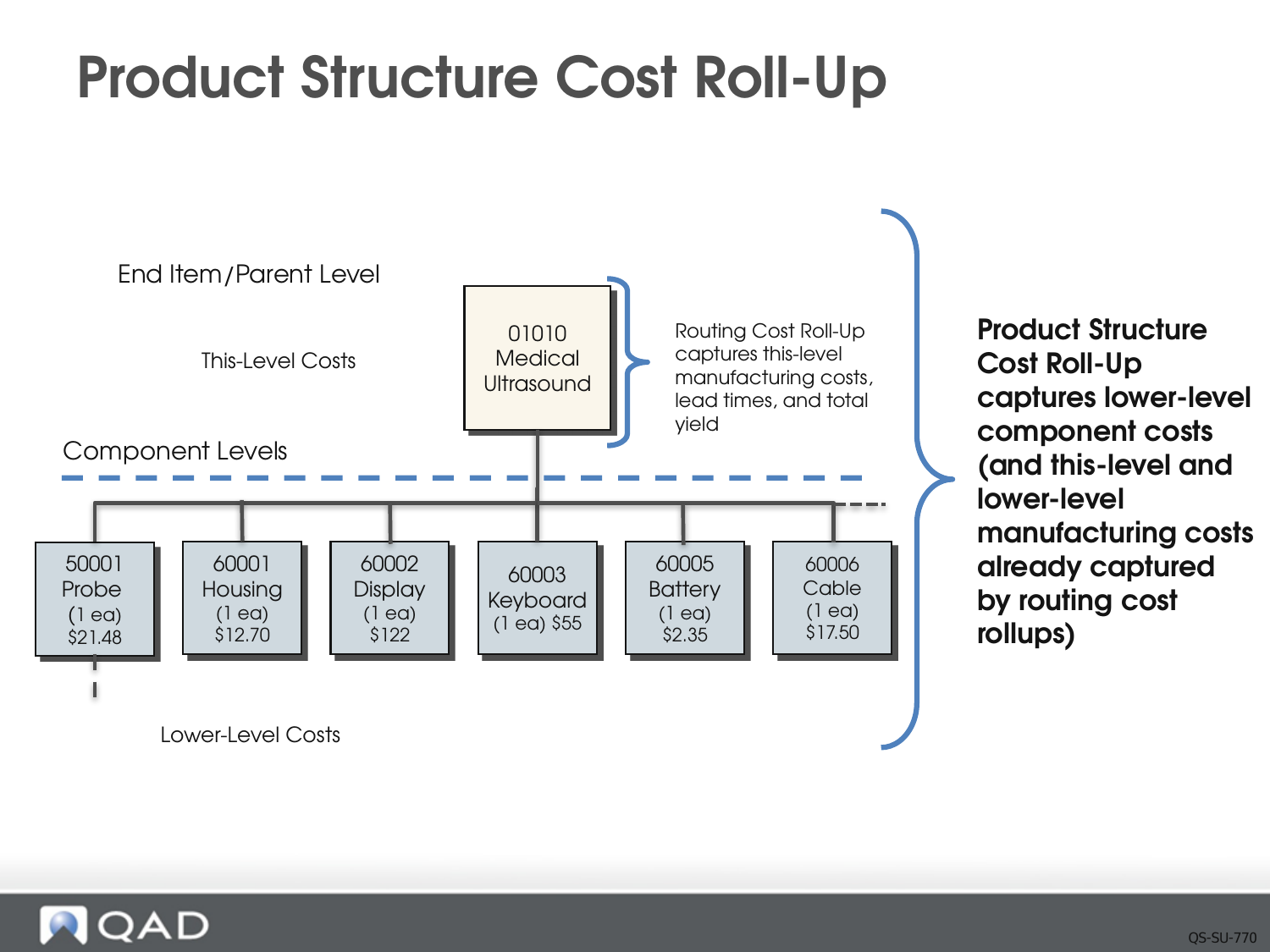

# Product Structure Cost Roll-Up

End Item/Parent Level

01010
Medical Ultrasound
Routing Cost Roll-Up captures this-level manufacturing costs, lead times, and total yield
This-Level Costs
Component Levels

60001
Housing
(1 ea) $12.70
60002
Display
(1 ea) $122
60003
Keyboard
(1 ea) $55
60005
Battery
(1 ea) $2.35
60006
Cable
(1 ea) $17.50
50001
Probe
(1 ea) $21.48
Product Structure Cost Roll-Up captures lower-level component costs (and this-level and lower-level manufacturing costs already captured by routing cost
rollups)
Lower-Level Costs
QS-SU-770